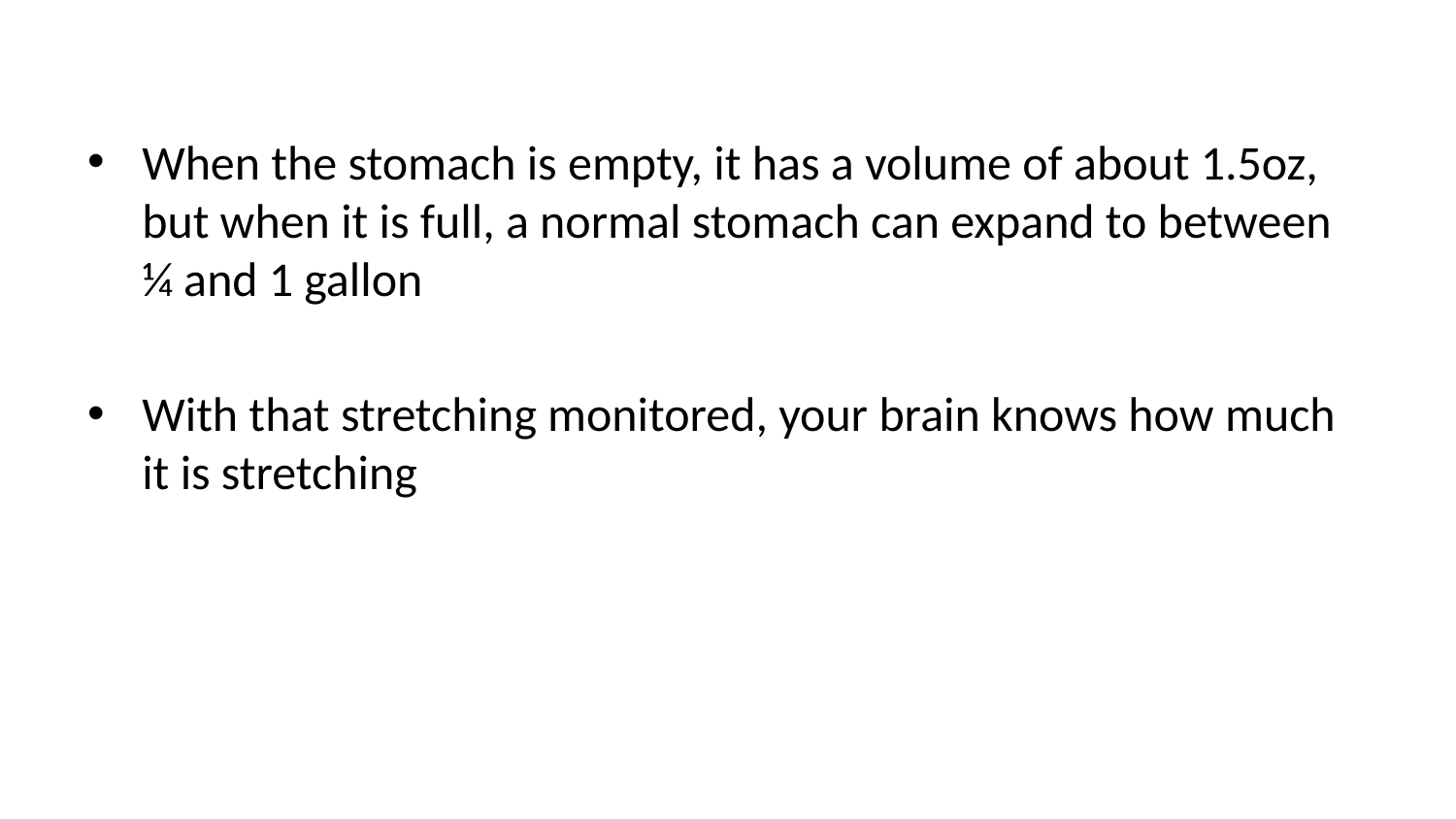

When the stomach is empty, it has a volume of about 1.5oz, but when it is full, a normal stomach can expand to between ¼ and 1 gallon

With that stretching monitored, your brain knows how much it is stretching